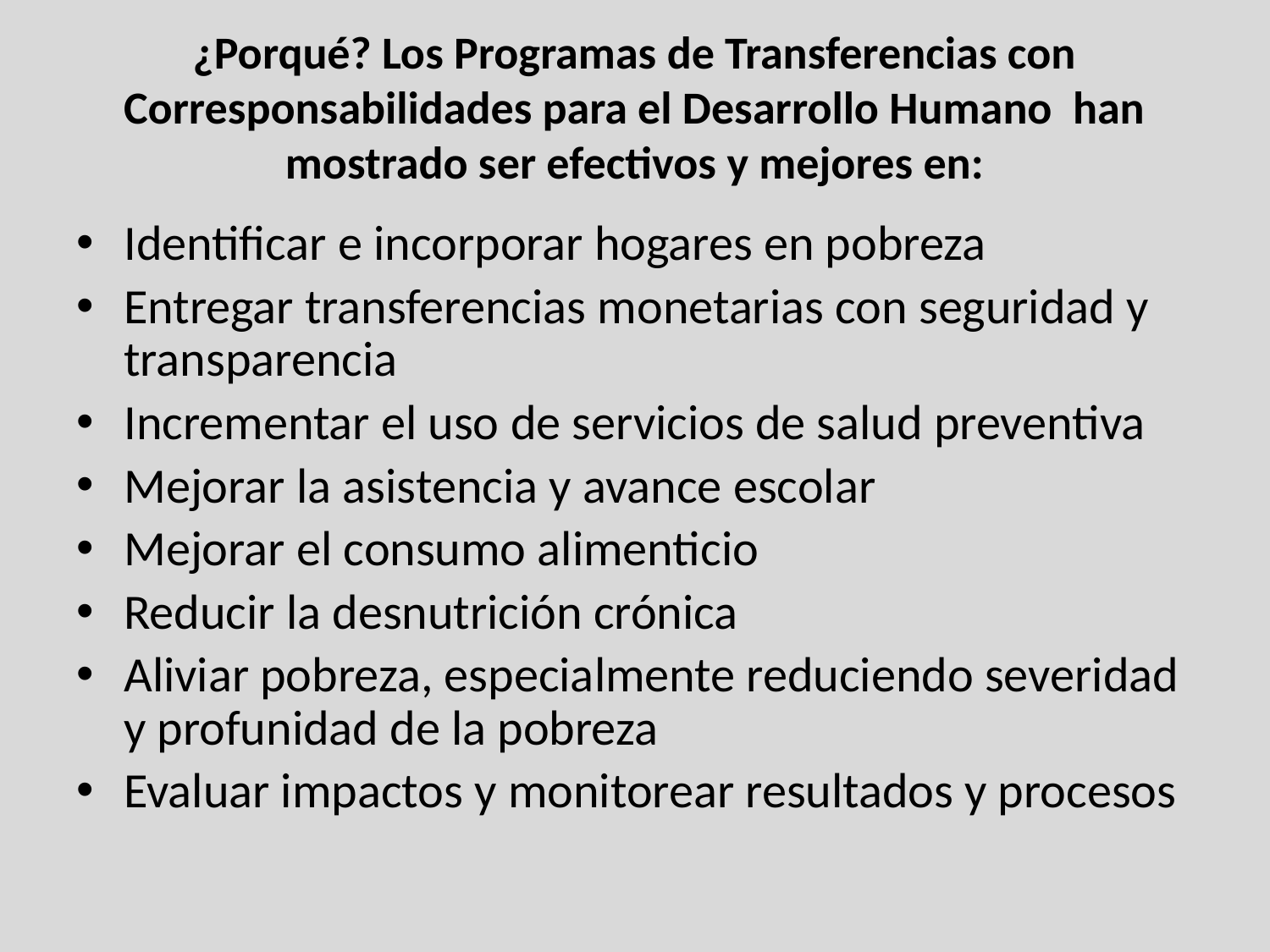

# ¿Porqué? Los Programas de Transferencias con Corresponsabilidades para el Desarrollo Humano  han mostrado ser efectivos y mejores en:
Identificar e incorporar hogares en pobreza
Entregar transferencias monetarias con seguridad y transparencia
Incrementar el uso de servicios de salud preventiva
Mejorar la asistencia y avance escolar
Mejorar el consumo alimenticio
Reducir la desnutrición crónica
Aliviar pobreza, especialmente reduciendo severidad y profunidad de la pobreza
Evaluar impactos y monitorear resultados y procesos